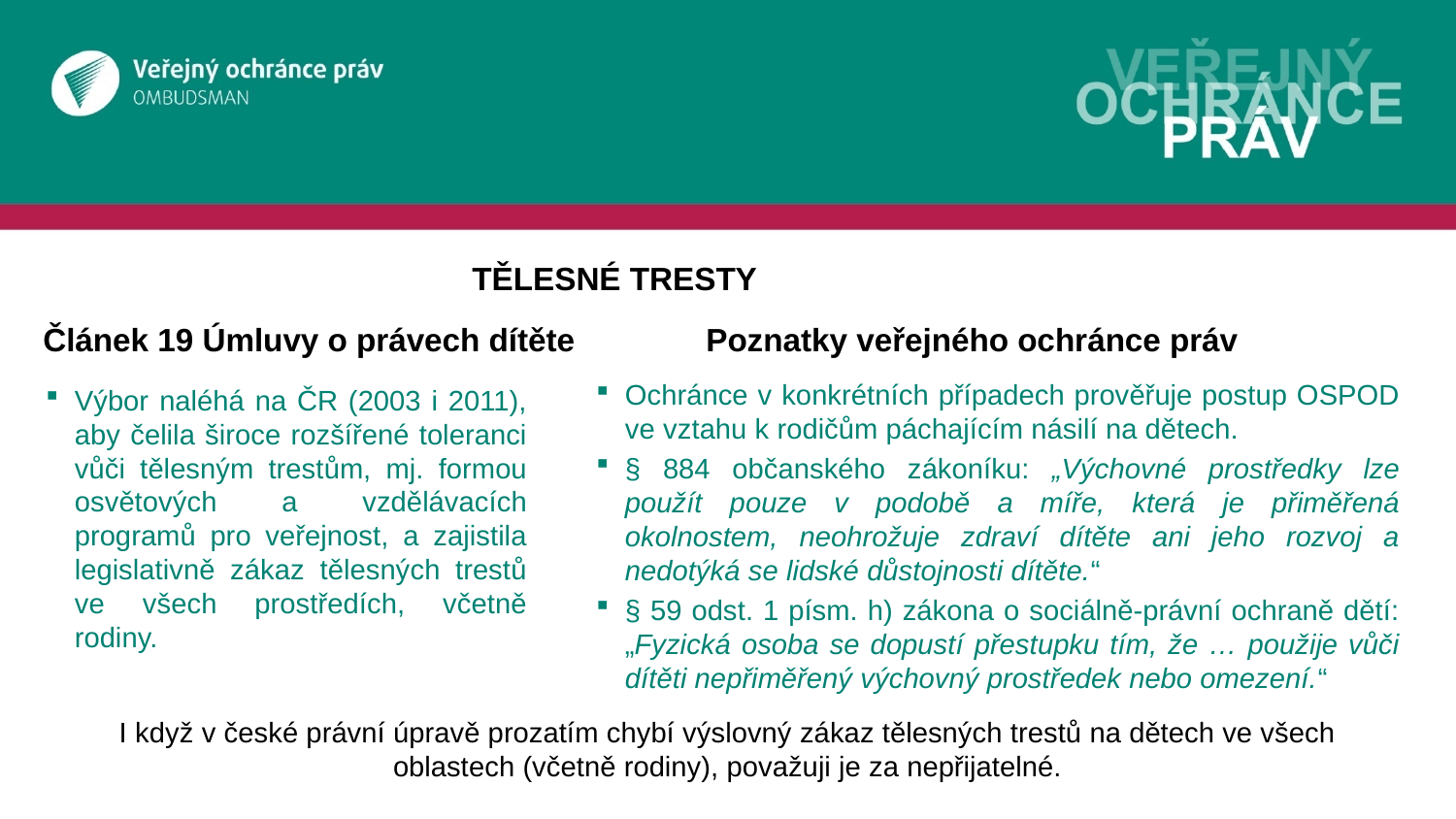

TĚLESNÉ TRESTY
# Článek 19 Úmluvy o právech dítěte             Poznatky veřejného ochránce práv
Ochránce v konkrétních případech prověřuje postup OSPOD ve vztahu k rodičům páchajícím násilí na dětech.
§ 884 občanského zákoníku: „Výchovné prostředky lze použít pouze v podobě a míře, která je přiměřená okolnostem, neohrožuje zdraví dítěte ani jeho rozvoj a nedotýká se lidské důstojnosti dítěte.“
§ 59 odst. 1 písm. h) zákona o sociálně-právní ochraně dětí: „Fyzická osoba se dopustí přestupku tím, že … použije vůči dítěti nepřiměřený výchovný prostředek nebo omezení.“
Výbor naléhá na ČR (2003 i 2011), aby čelila široce rozšířené toleranci vůči tělesným trestům, mj. formou osvětových a vzdělávacích programů pro veřejnost, a zajistila legislativně zákaz tělesných trestů ve všech prostředích, včetně rodiny.

I když v české právní úpravě prozatím chybí výslovný zákaz tělesných trestů na dětech ve všech oblastech (včetně rodiny), považuji je za nepřijatelné.